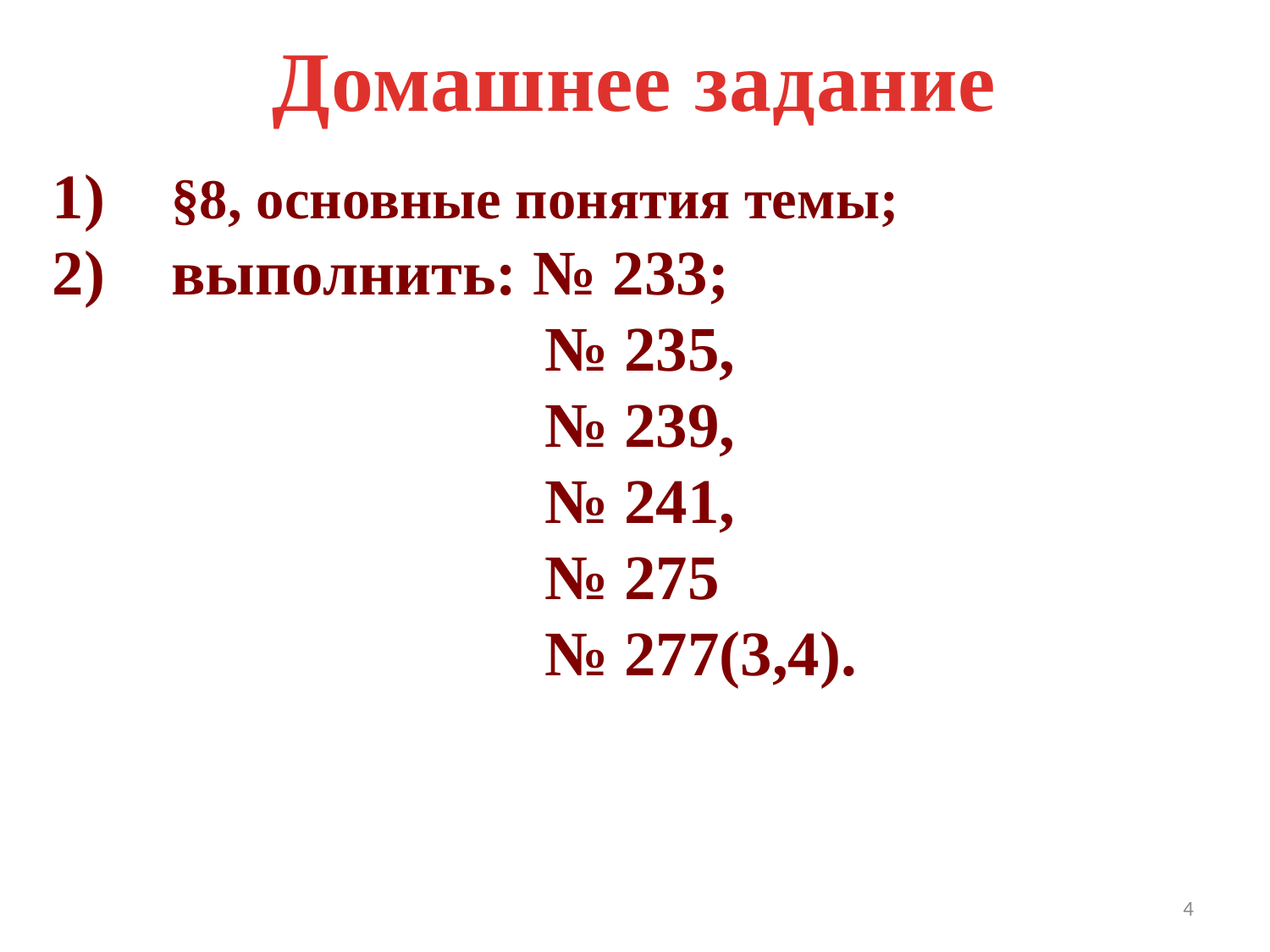

Домашнее задание
 §8, основные понятия темы;
 выполнить: № 233;
                               № 235,
                               № 239,
                               № 241,
                               № 275
                               № 277(3,4).
4